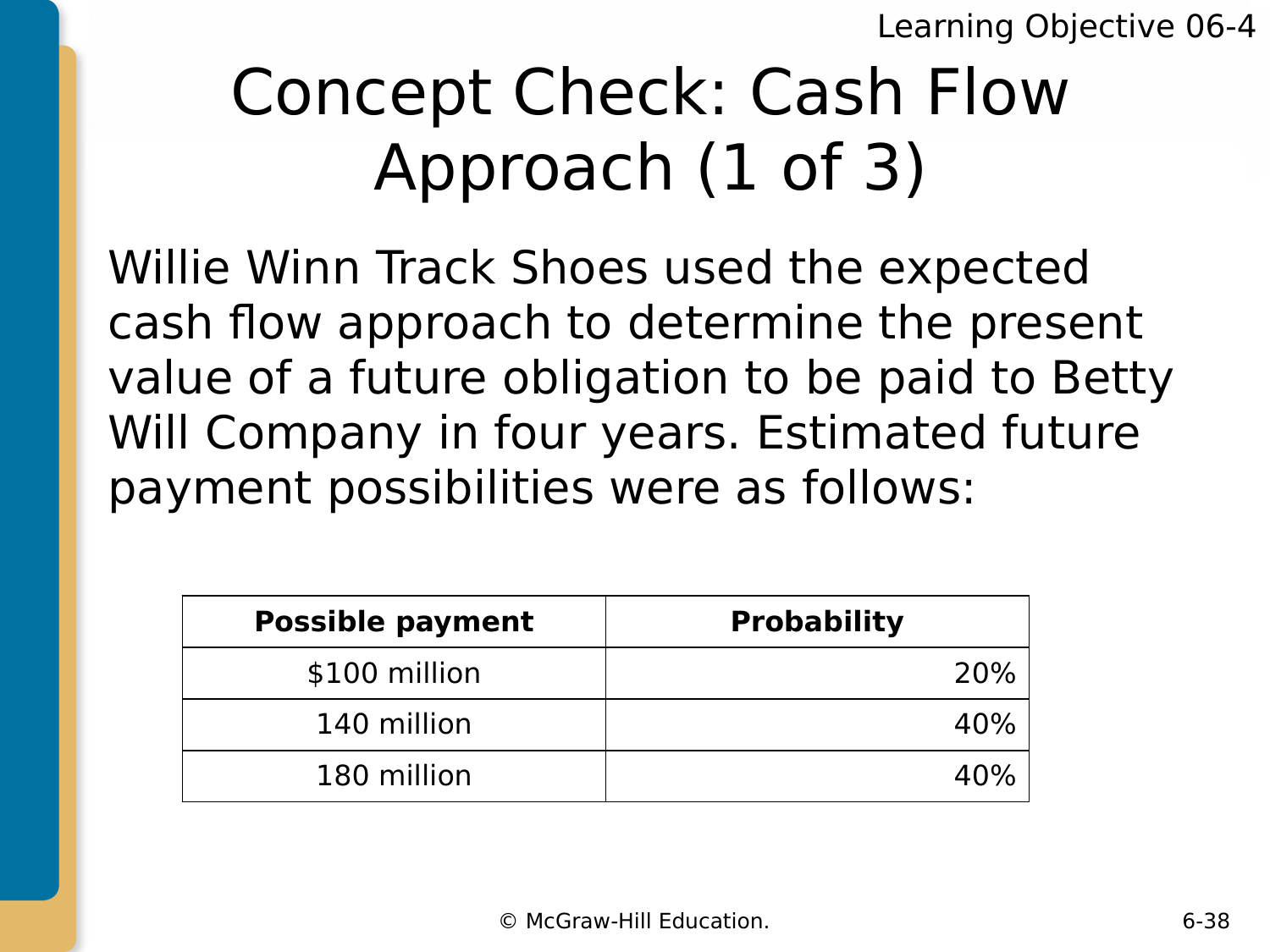

Learning Objective 06-4
# Concept Check: Cash Flow Approach (1 of 3)
Willie Winn Track Shoes used the expected cash flow approach to determine the present value of a future obligation to be paid to Betty Will Company in four years. Estimated future payment possibilities were as follows:
| Possible payment | Probability |
| --- | --- |
| $100 million | 20% |
| 140 million | 40% |
| 180 million | 40% |